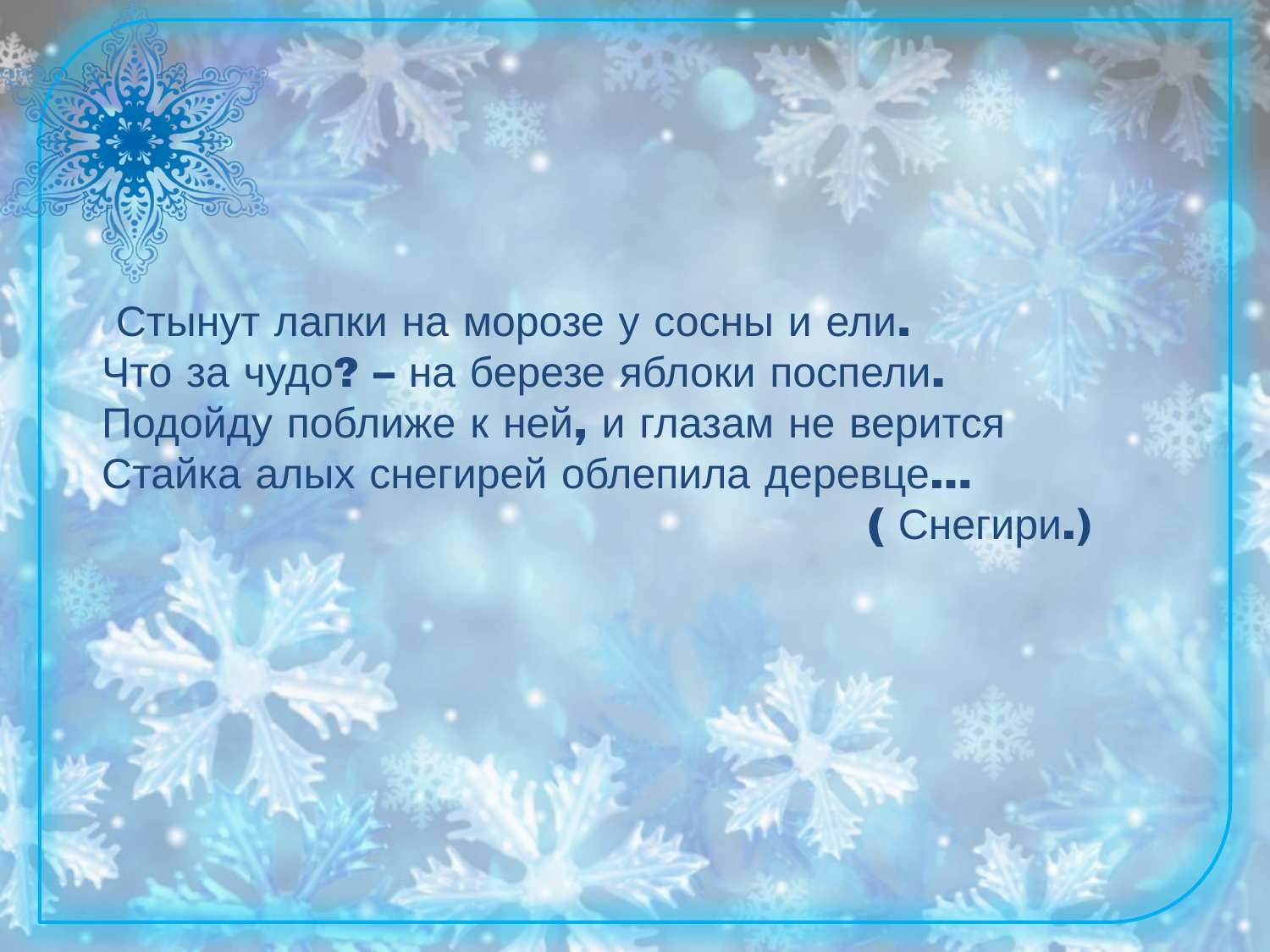

Стынут лапки на морозе у сосны и ели.
Что за чудо? – на березе яблоки поспели.
Подойду поближе к ней, и глазам не верится
Стайка алых снегирей облепила деревце…
                                                      ( Снегири.)